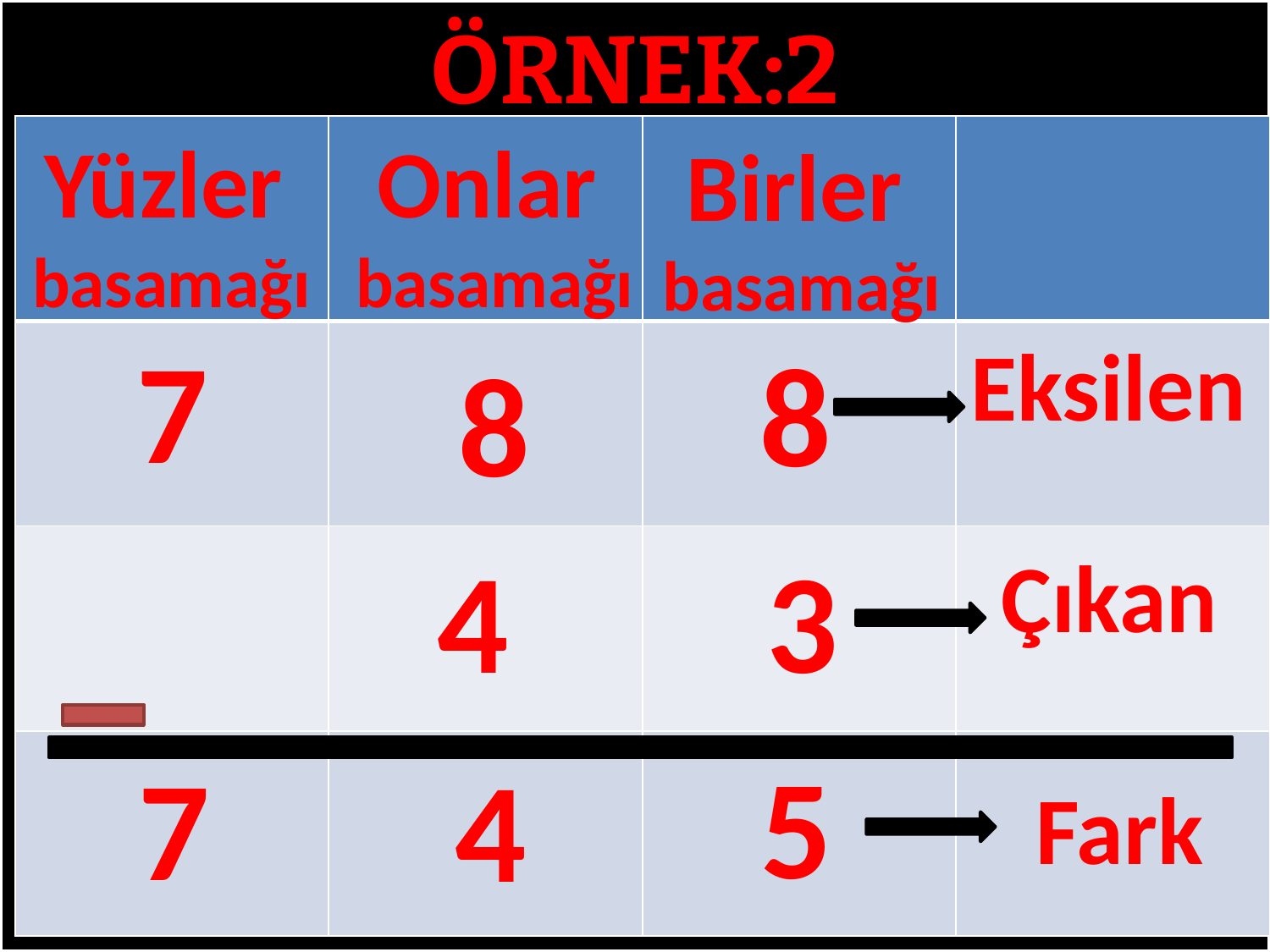

ÖRNEK:2
Yüzler  basamağı
|  |  |  |  |
| --- | --- | --- | --- |
|  |  |  |  |
|  |  |  |  |
|  |  |  |  |
Onlar  basamağı
Birler  basamağı
#
7
8
Eksilen
8

4
3
Çıkan

5
7
4
Fark